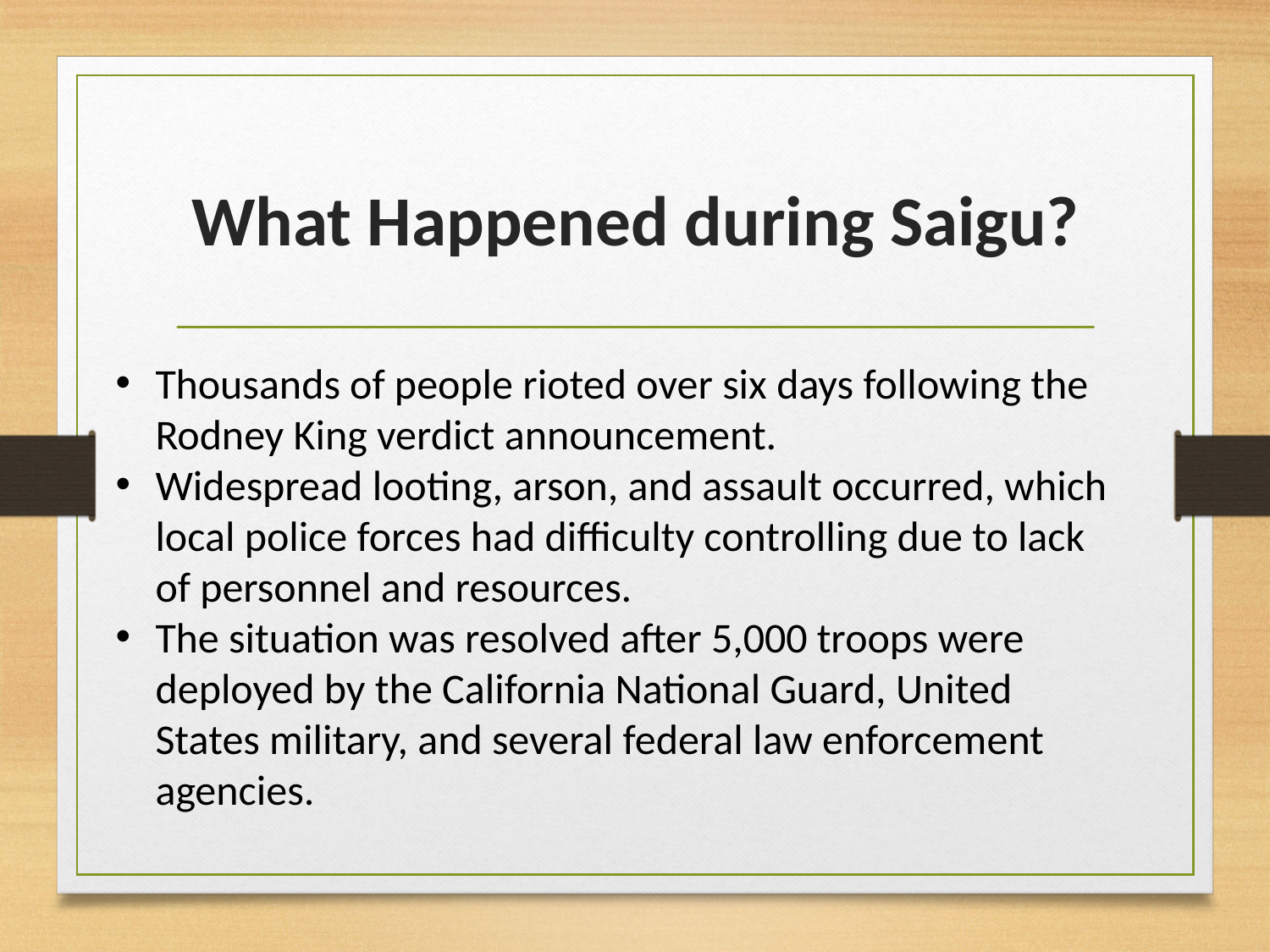

# What Happened during Saigu?
Thousands of people rioted over six days following the Rodney King verdict announcement.
Widespread looting, arson, and assault occurred, which local police forces had difficulty controlling due to lack of personnel and resources.
The situation was resolved after 5,000 troops were deployed by the California National Guard, United States military, and several federal law enforcement agencies.